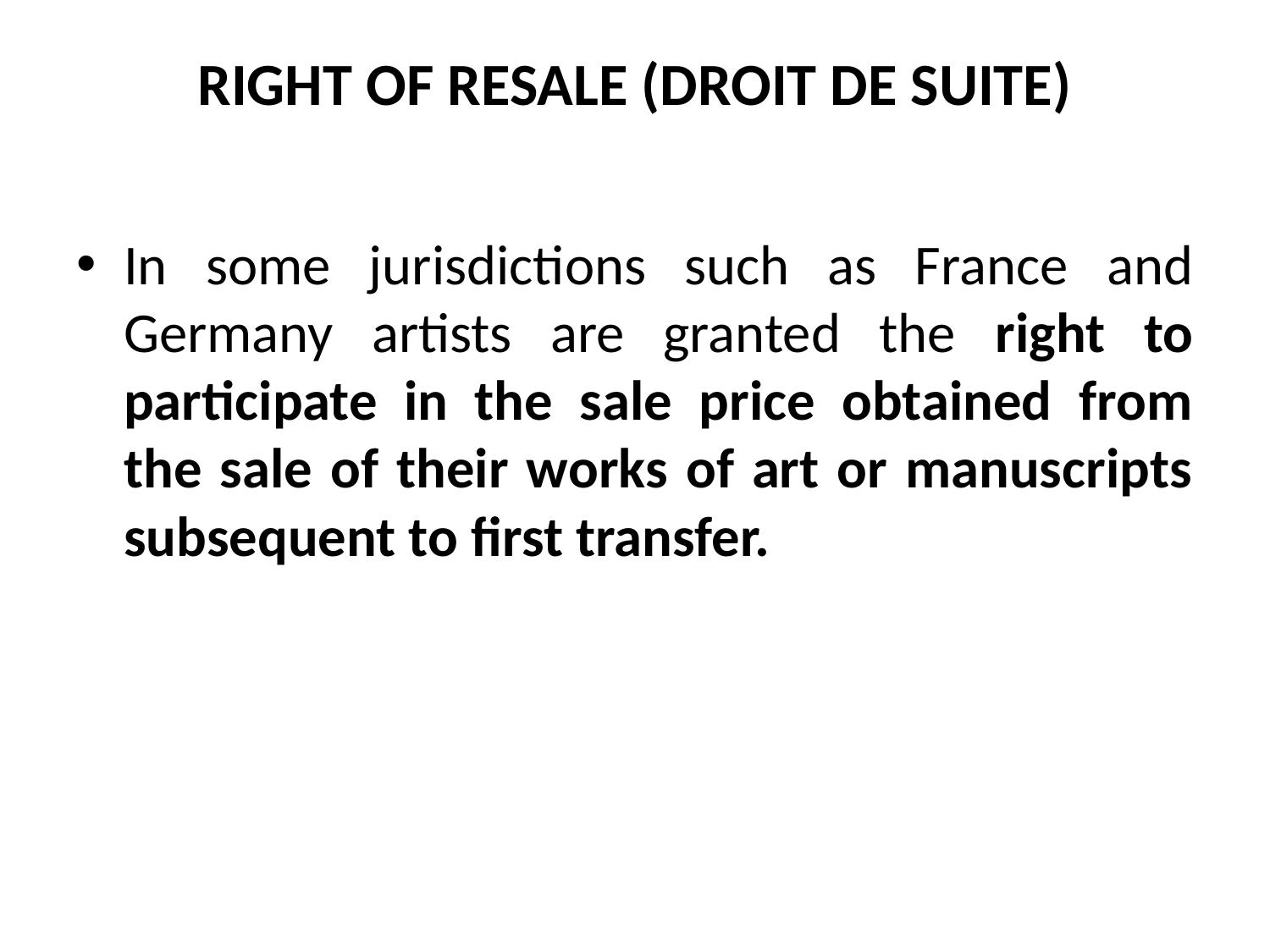

# RIGHT OF RESALE (DROIT DE SUITE)
In some jurisdictions such as France and Germany artists are granted the right to participate in the sale price obtained from the sale of their works of art or manuscripts subsequent to first transfer.